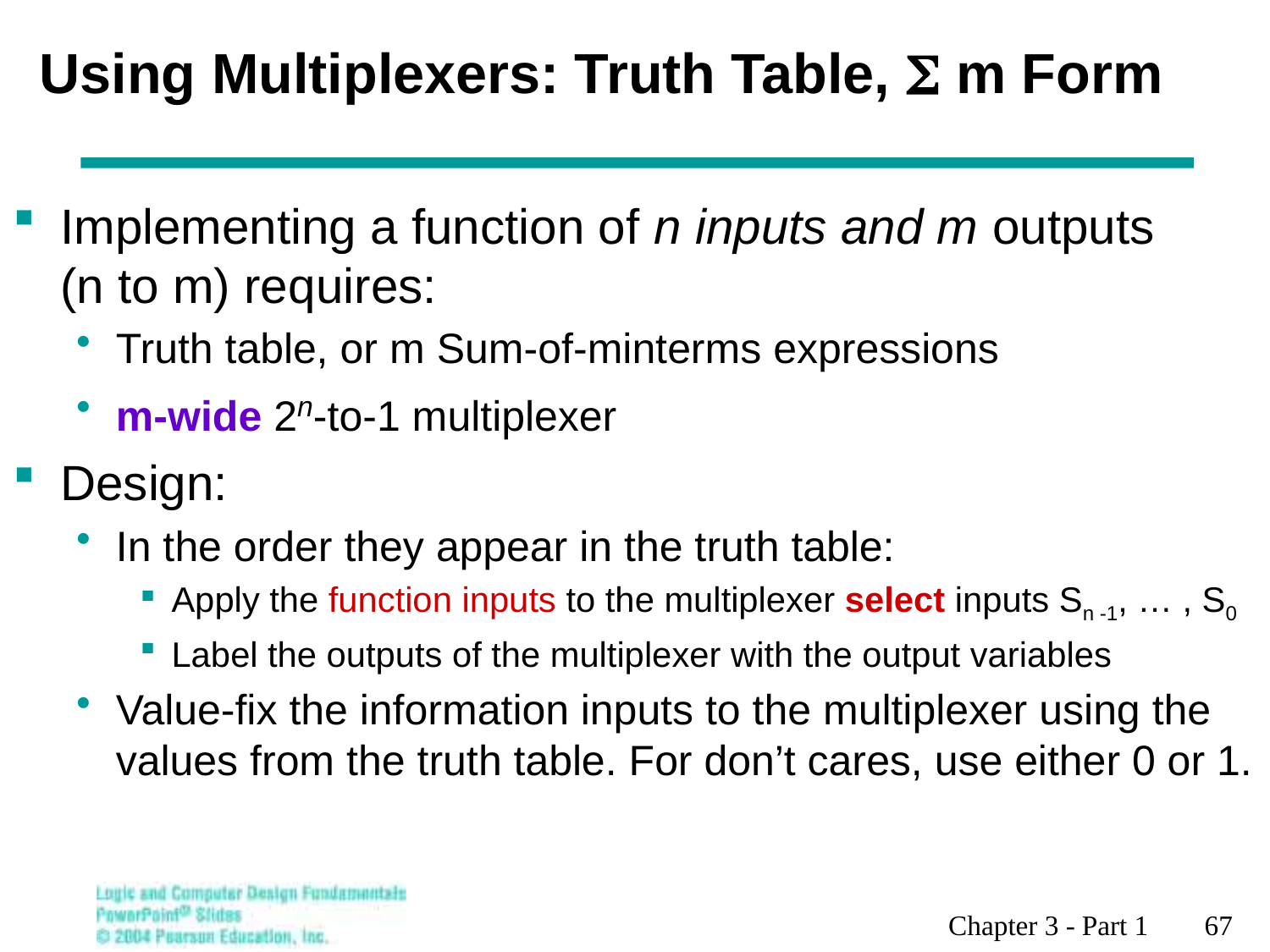

# Using Multiplexers: Truth Table, Σ m Form
Implementing a function of n inputs and m outputs     (n to m) requires:
Truth table, or m Sum-of-minterms expressions
m-wide 2n-to-1 multiplexer
Design:
In the order they appear in the truth table:
Apply the function inputs to the multiplexer select inputs Sn -1, … , S0
Label the outputs of the multiplexer with the output variables
Value-fix the information inputs to the multiplexer using the values from the truth table. For don’t cares, use either 0 or 1.
Chapter 3 - Part 1        67